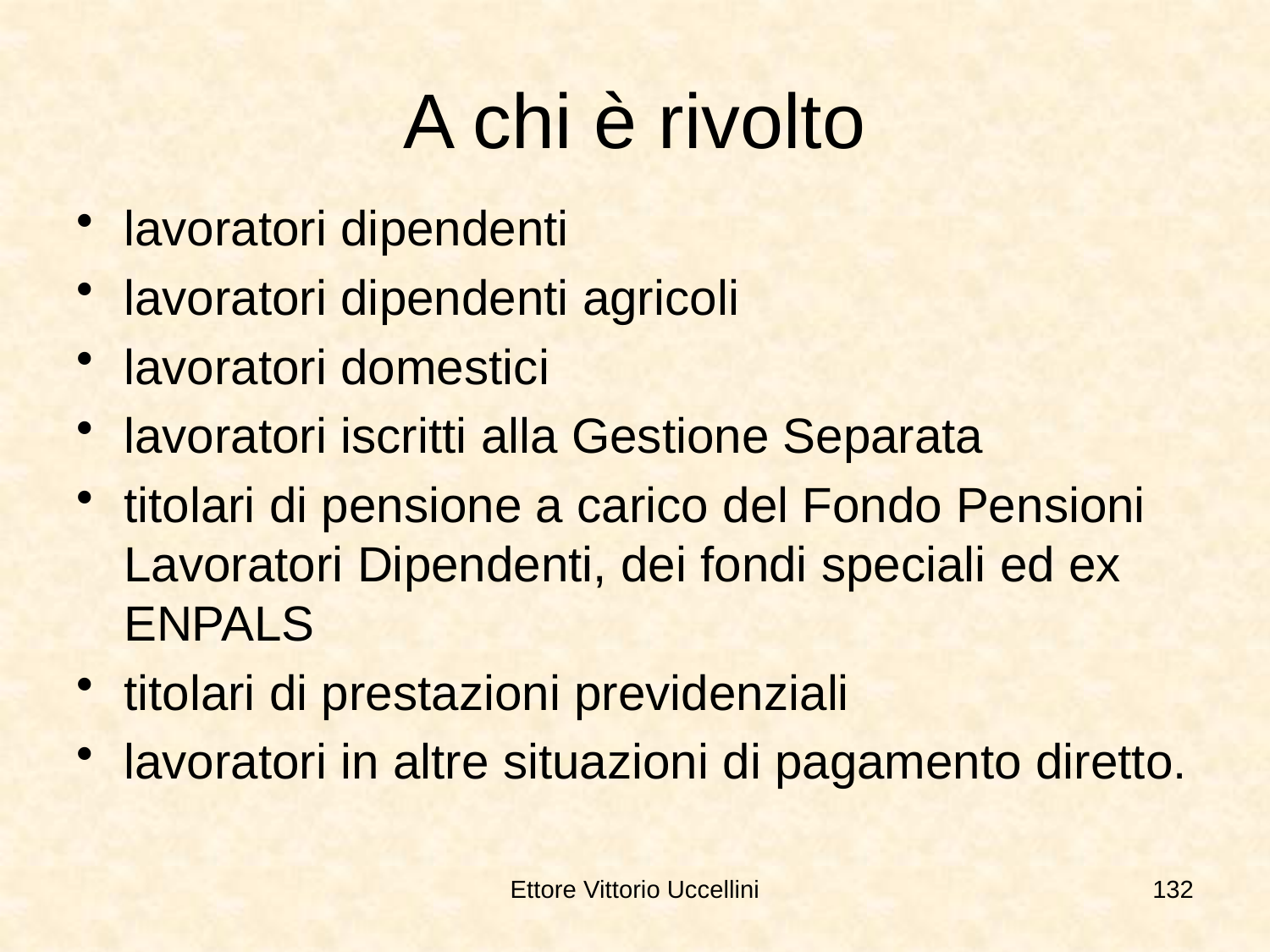

# A chi è rivolto
lavoratori dipendenti
lavoratori dipendenti agricoli
lavoratori domestici
lavoratori iscritti alla Gestione Separata
titolari di pensione a carico del Fondo Pensioni Lavoratori Dipendenti, dei fondi speciali ed ex ENPALS
titolari di prestazioni previdenziali
lavoratori in altre situazioni di pagamento diretto.

Ettore Vittorio Uccellini
132